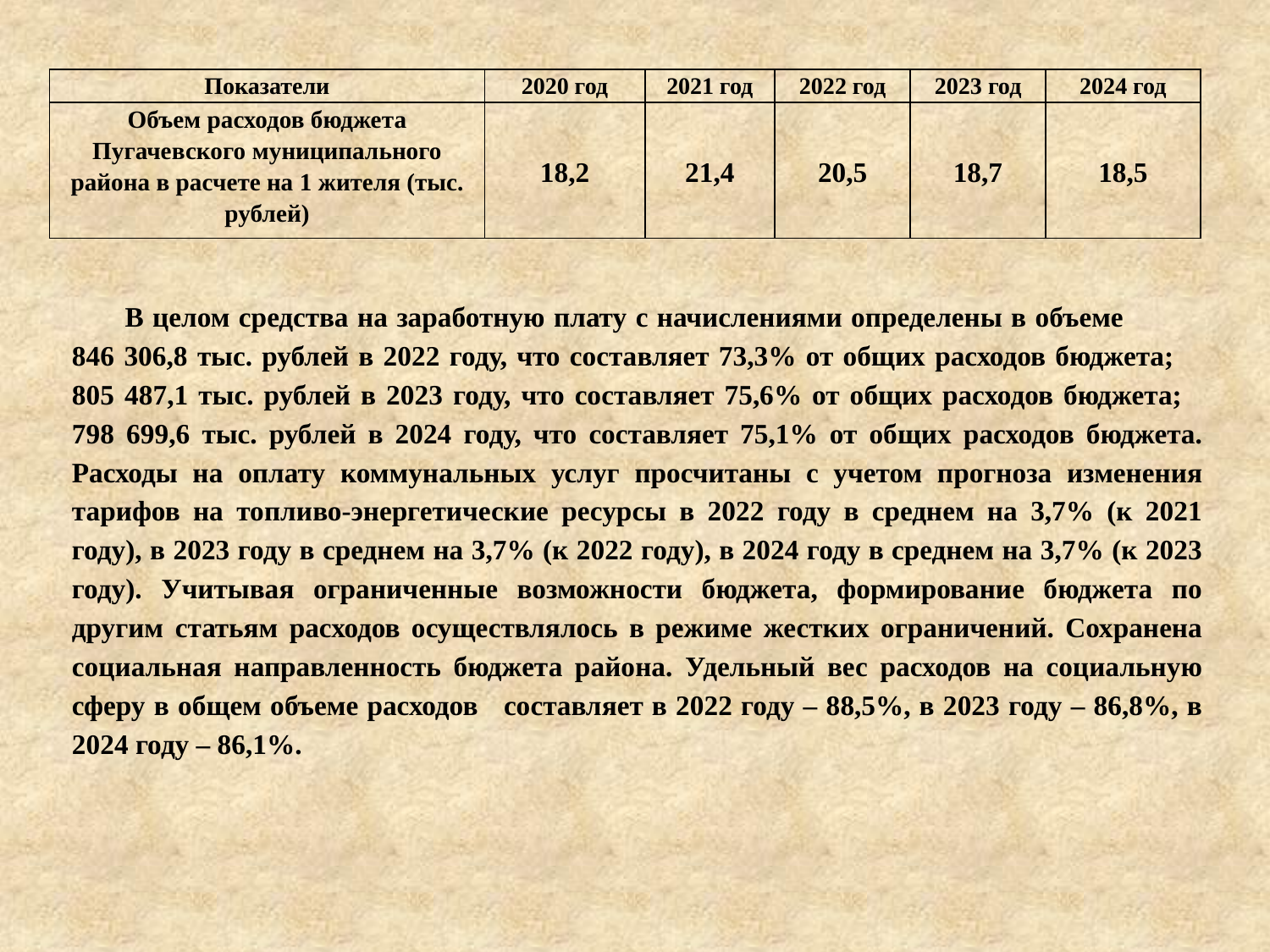

| Показатели | 2020 год | 2021 год | 2022 год | 2023 год | 2024 год |
| --- | --- | --- | --- | --- | --- |
| Объем расходов бюджета Пугачевского муниципального района в расчете на 1 жителя (тыс. рублей) | 18,2 | 21,4 | 20,5 | 18,7 | 18,5 |
      В целом средства на заработную плату с начислениями определены в объеме          846 306,8 тыс. рублей в 2022 году, что составляет 73,3% от общих расходов бюджета;    805 487,1 тыс. рублей в 2023 году, что составляет 75,6% от общих расходов бюджета;   798 699,6 тыс. рублей в 2024 году, что составляет 75,1% от общих расходов бюджета. Расходы на оплату коммунальных услуг просчитаны с учетом прогноза изменения тарифов на топливо-энергетические ресурсы в 2022 году в среднем на 3,7% (к 2021 году), в 2023 году в среднем на 3,7% (к 2022 году), в 2024 году в среднем на 3,7% (к 2023 году). Учитывая ограниченные возможности бюджета, формирование бюджета по другим статьям расходов осуществлялось в режиме жестких ограничений. Сохранена социальная направленность бюджета района. Удельный вес расходов на социальную сферу в общем объеме расходов   составляет в 2022 году – 88,5%, в 2023 году – 86,8%, в 2024 году – 86,1%.